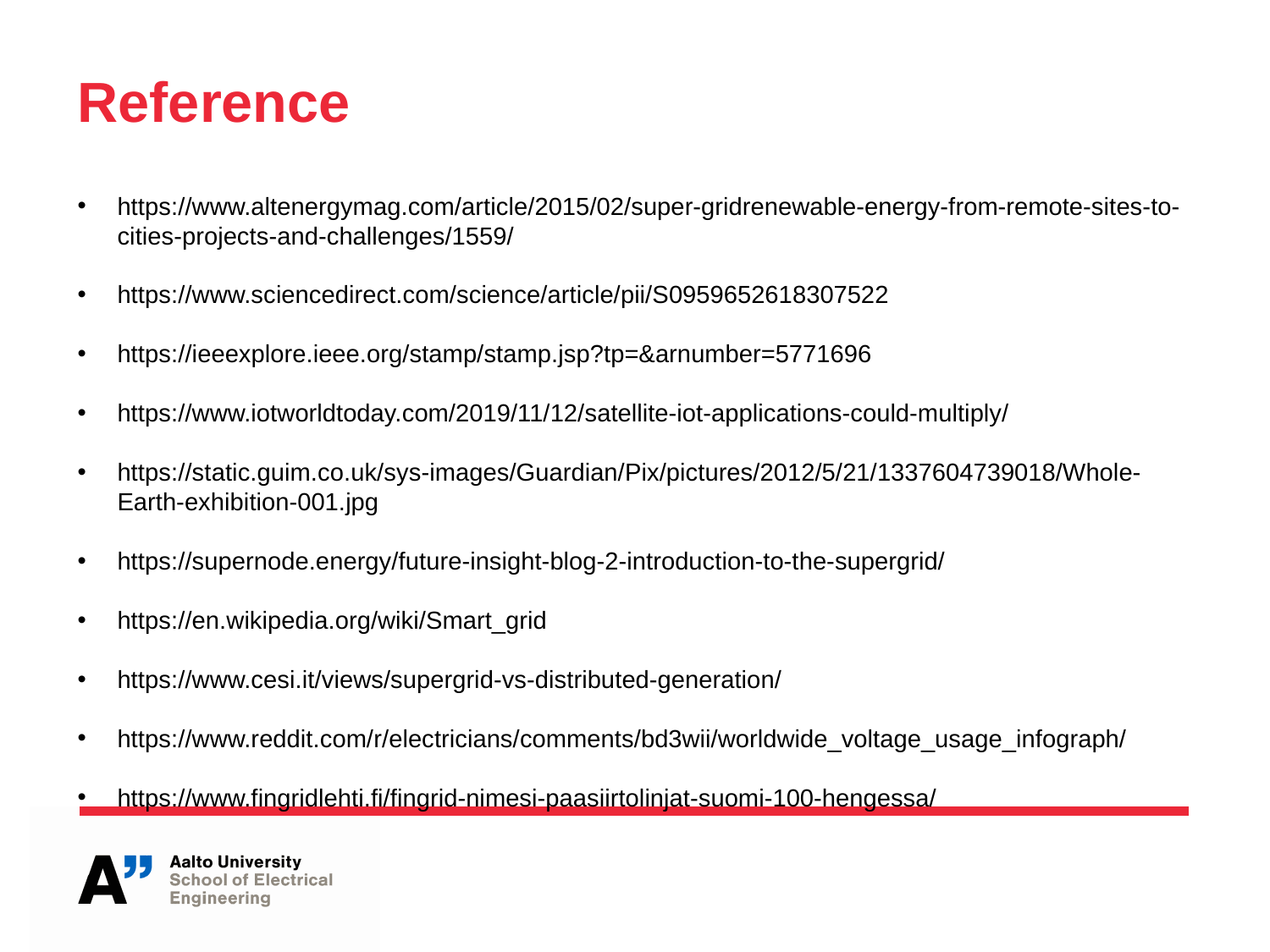

# Reference
https://www.altenergymag.com/article/2015/02/super-gridrenewable-energy-from-remote-sites-to-cities-projects-and-challenges/1559/

https://www.sciencedirect.com/science/article/pii/S0959652618307522

https://ieeexplore.ieee.org/stamp/stamp.jsp?tp=&arnumber=5771696

https://www.iotworldtoday.com/2019/11/12/satellite-iot-applications-could-multiply/

https://static.guim.co.uk/sys-images/Guardian/Pix/pictures/2012/5/21/1337604739018/Whole-Earth-exhibition-001.jpg

https://supernode.energy/future-insight-blog-2-introduction-to-the-supergrid/

https://en.wikipedia.org/wiki/Smart_grid

https://www.cesi.it/views/supergrid-vs-distributed-generation/

https://www.reddit.com/r/electricians/comments/bd3wii/worldwide_voltage_usage_infograph/

https://www.fingridlehti.fi/fingrid-nimesi-paasiirtolinjat-suomi-100-hengessa/